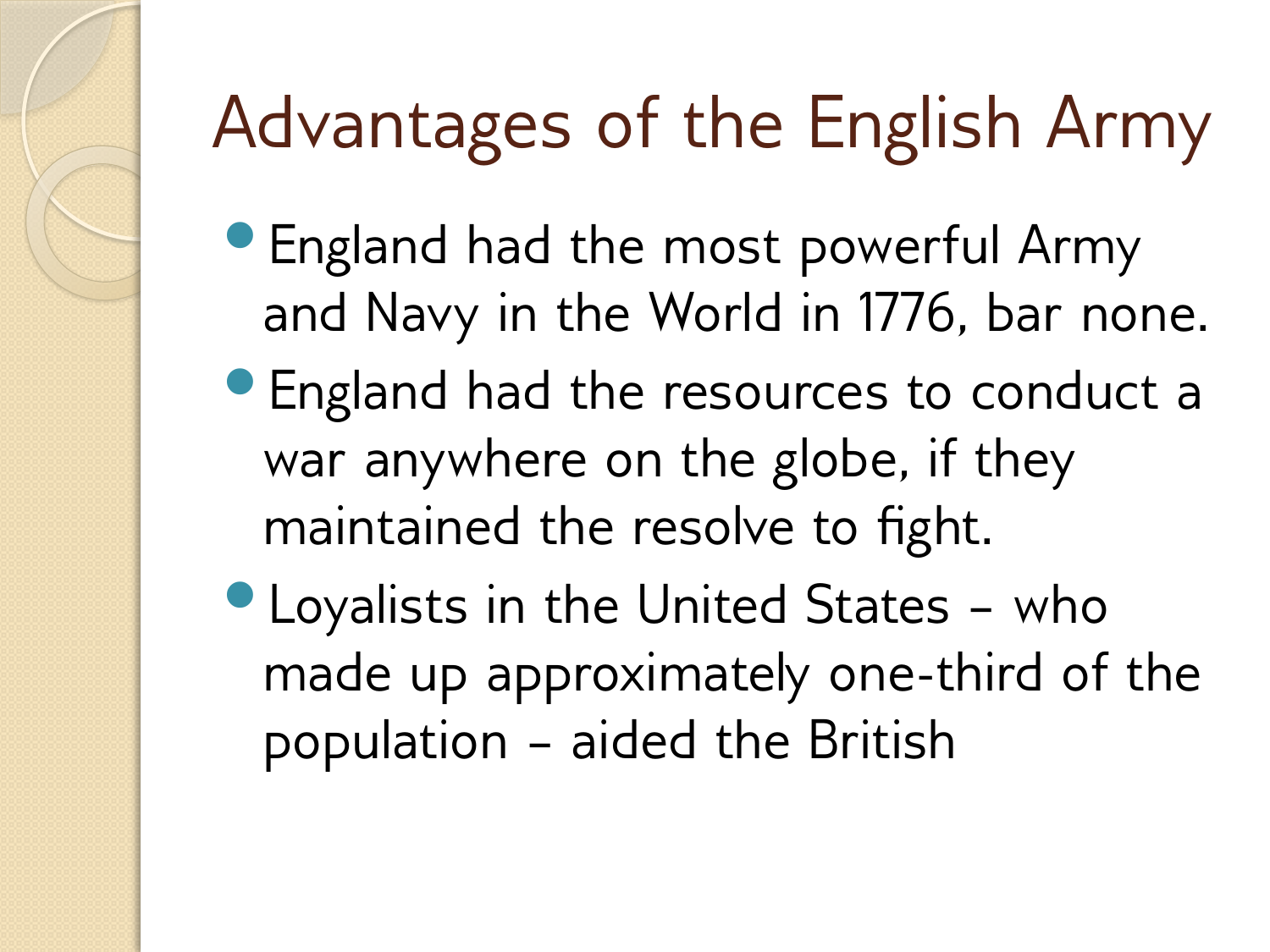

# Advantages of the English Army
England had the most powerful Army and Navy in the World in 1776, bar none.
England had the resources to conduct a war anywhere on the globe, if they maintained the resolve to fight.
Loyalists in the United States – who made up approximately one-third of the population – aided the British